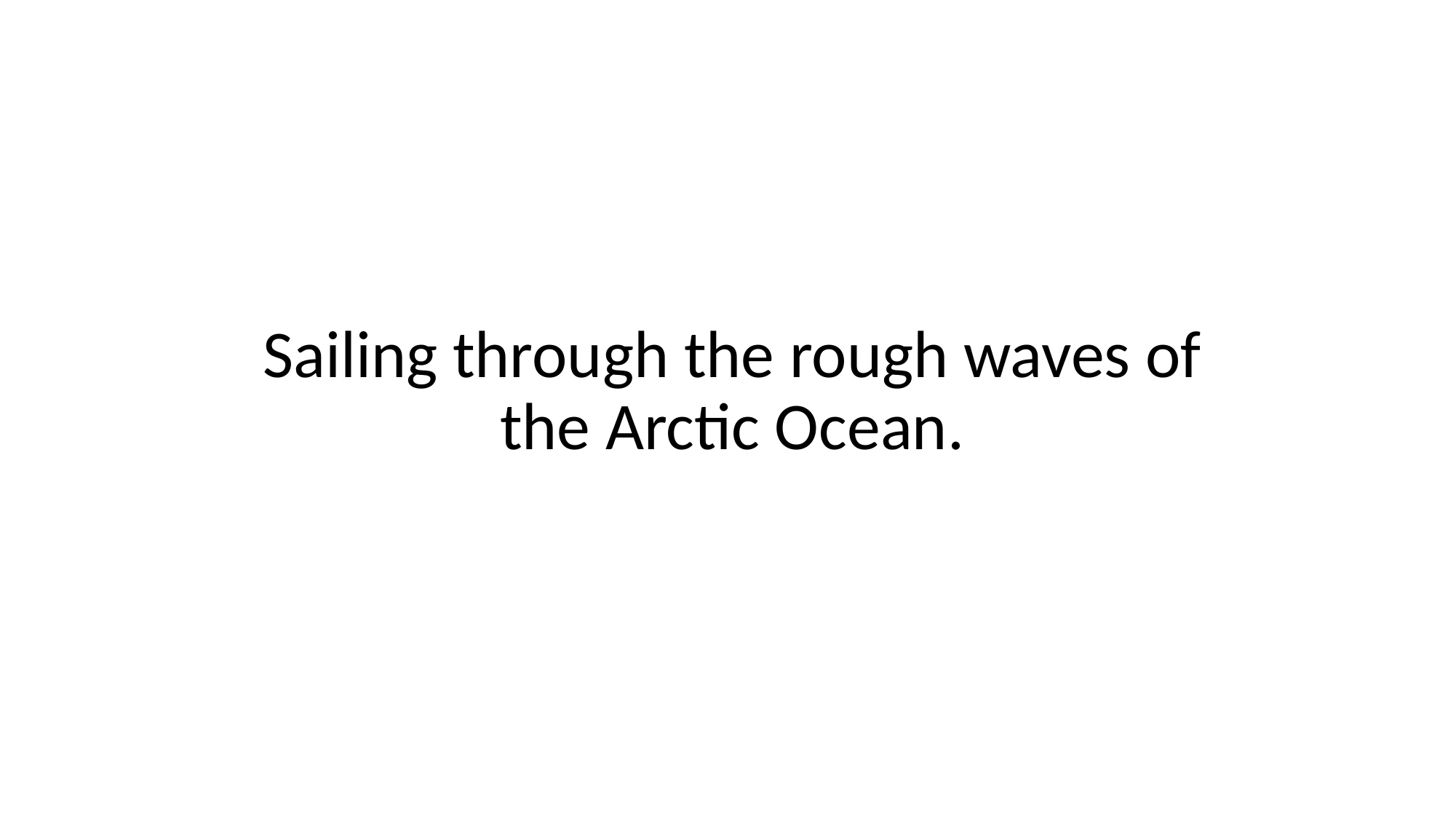

Sailing through the rough waves of the Arctic Ocean.